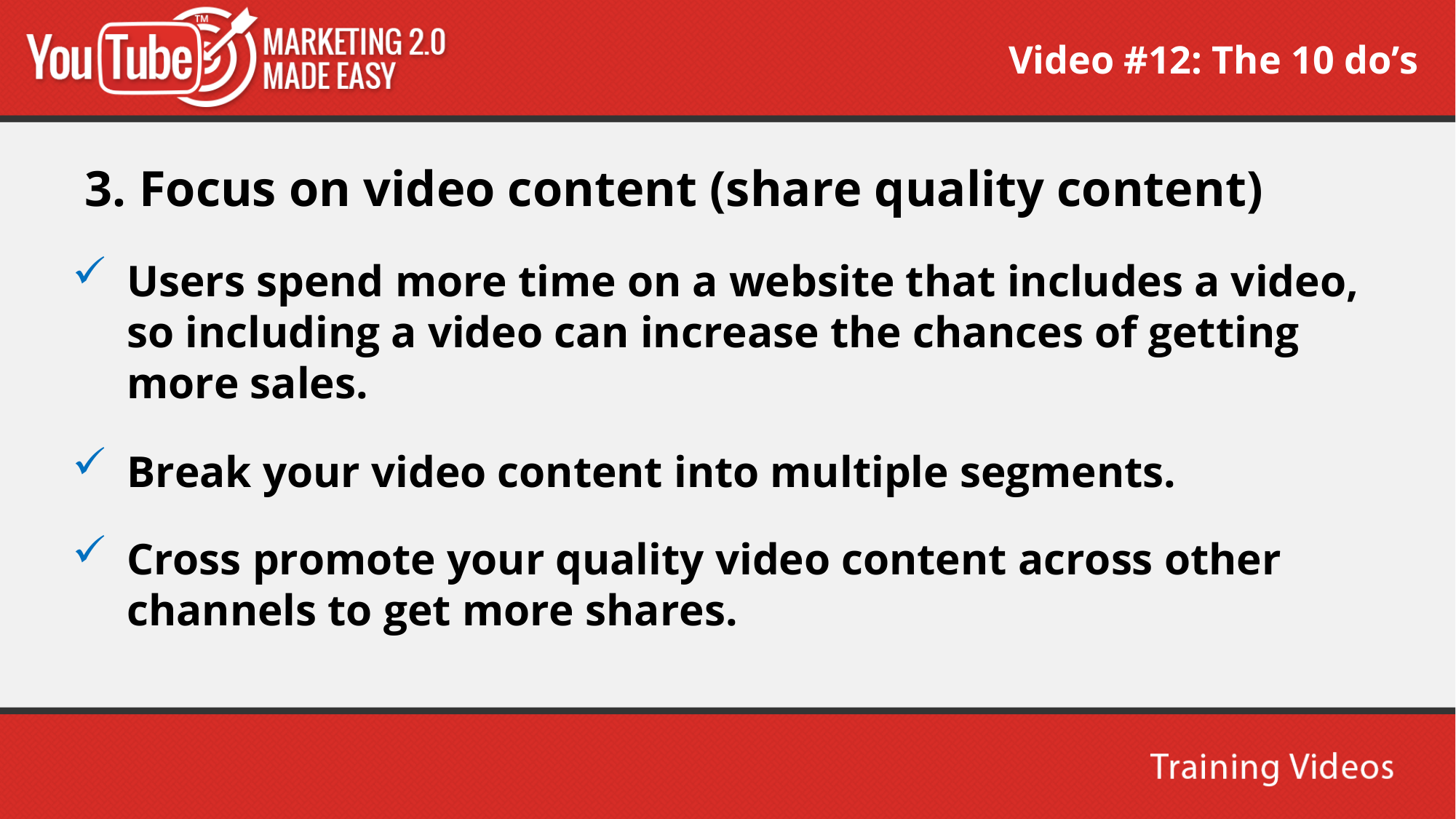

Video #12: The 10 do’s
 3. Focus on video content (share quality content)
Users spend more time on a website that includes a video, so including a video can increase the chances of getting more sales.
Break your video content into multiple segments.
Cross promote your quality video content across other channels to get more shares.